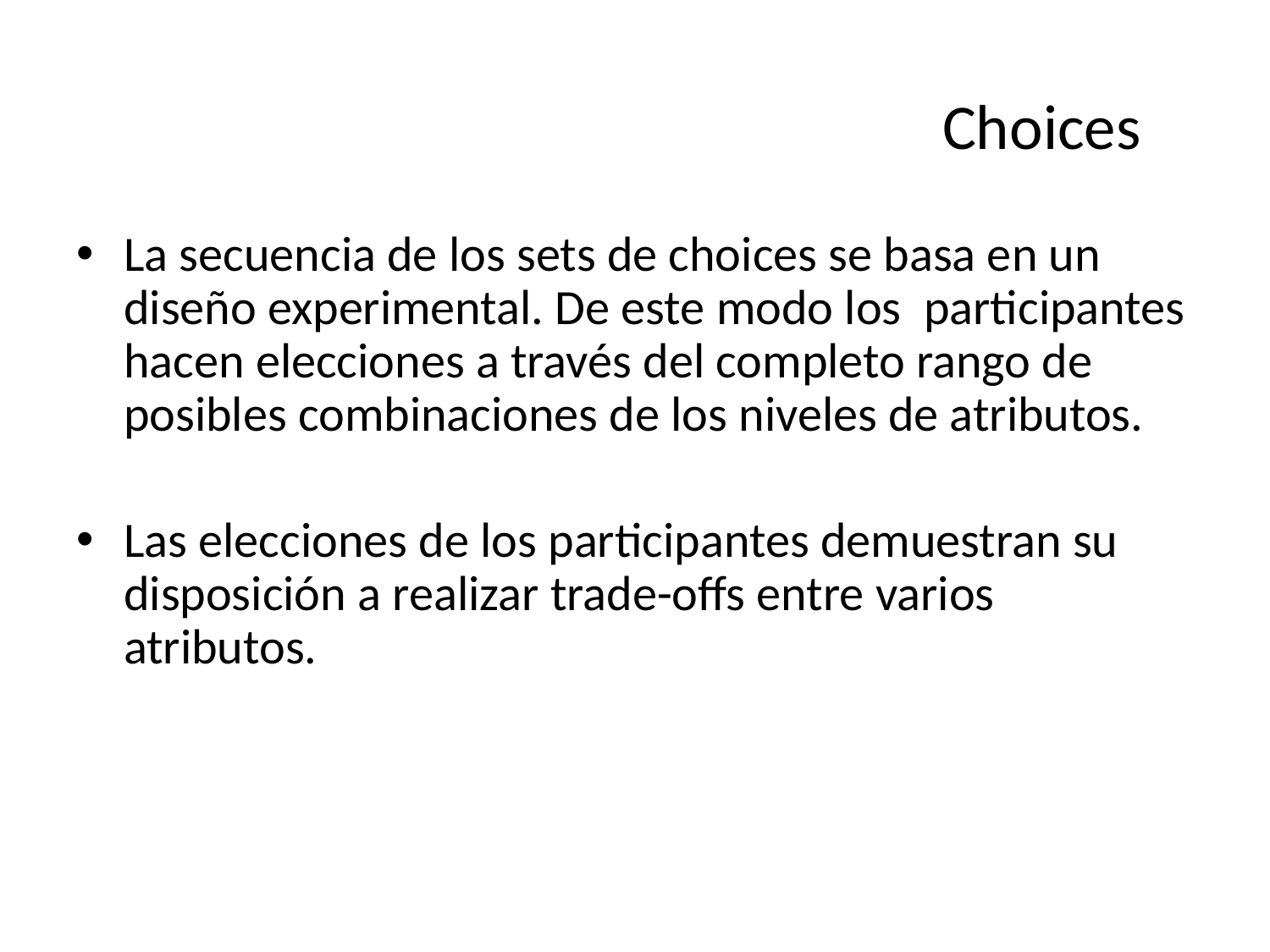

#
Choices
La secuencia de los sets de choices se basa en un diseño experimental. De este modo los  participantes hacen elecciones a través del completo rango de posibles combinaciones de los niveles de atributos.

Las elecciones de los participantes demuestran su disposición a realizar trade-offs entre varios atributos.